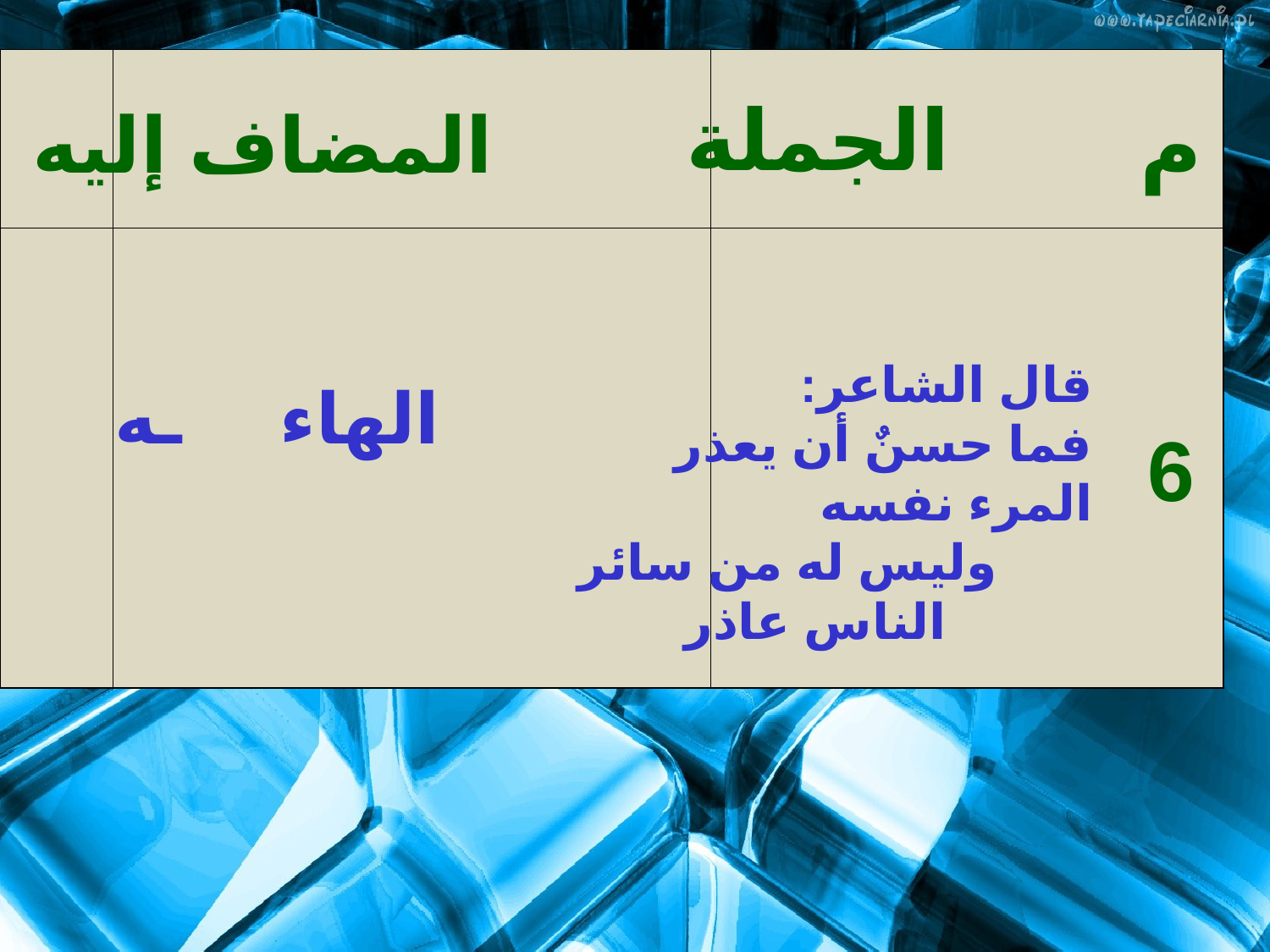

|  |  |  |
| --- | --- | --- |
|  |  |  |
الجملة
م
المضاف إليه
قال الشاعر:
فما حسنٌ أن يعذر المرء نفسه
    وليس له من سائر الناس عاذر
الهاء     ـه
6